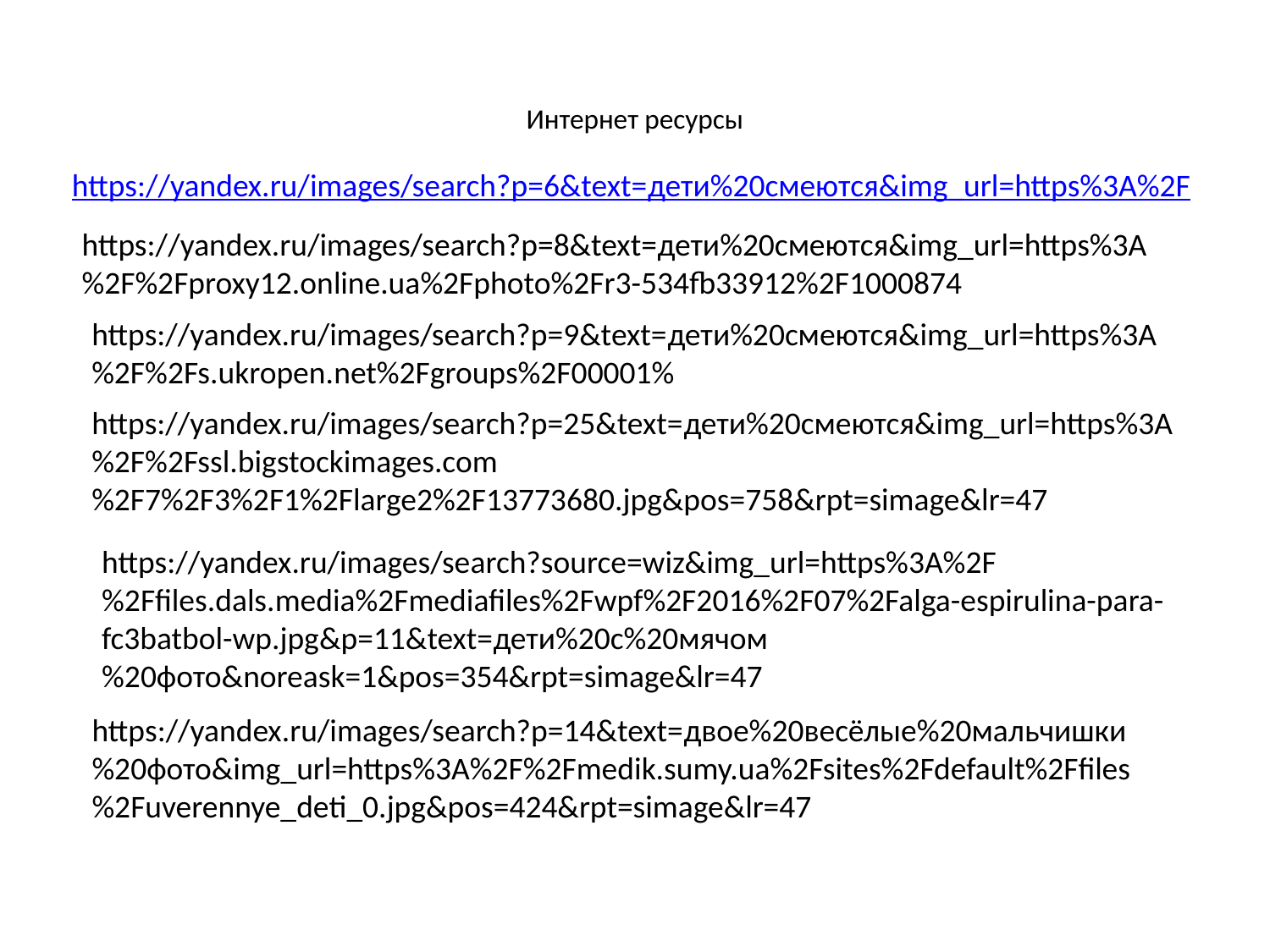

# Интернет ресурсы
https://yandex.ru/images/search?p=6&text=дети%20смеются&img_url=https%3A%2F

https://yandex.ru/images/search?p=8&text=дети%20смеются&img_url=https%3A%2F%2Fproxy12.online.ua%2Fphoto%2Fr3-534fb33912%2F1000874
https://yandex.ru/images/search?p=9&text=дети%20смеются&img_url=https%3A%2F%2Fs.ukropen.net%2Fgroups%2F00001%
https://yandex.ru/images/search?p=25&text=дети%20смеются&img_url=https%3A%2F%2Fssl.bigstockimages.com%2F7%2F3%2F1%2Flarge2%2F13773680.jpg&pos=758&rpt=simage&lr=47
https://yandex.ru/images/search?source=wiz&img_url=https%3A%2F%2Ffiles.dals.media%2Fmediafiles%2Fwpf%2F2016%2F07%2Falga-espirulina-para-fc3batbol-wp.jpg&p=11&text=дети%20с%20мячом%20фото&noreask=1&pos=354&rpt=simage&lr=47
https://yandex.ru/images/search?p=14&text=двое%20весёлые%20мальчишки%20фото&img_url=https%3A%2F%2Fmedik.sumy.ua%2Fsites%2Fdefault%2Ffiles%2Fuverennye_deti_0.jpg&pos=424&rpt=simage&lr=47